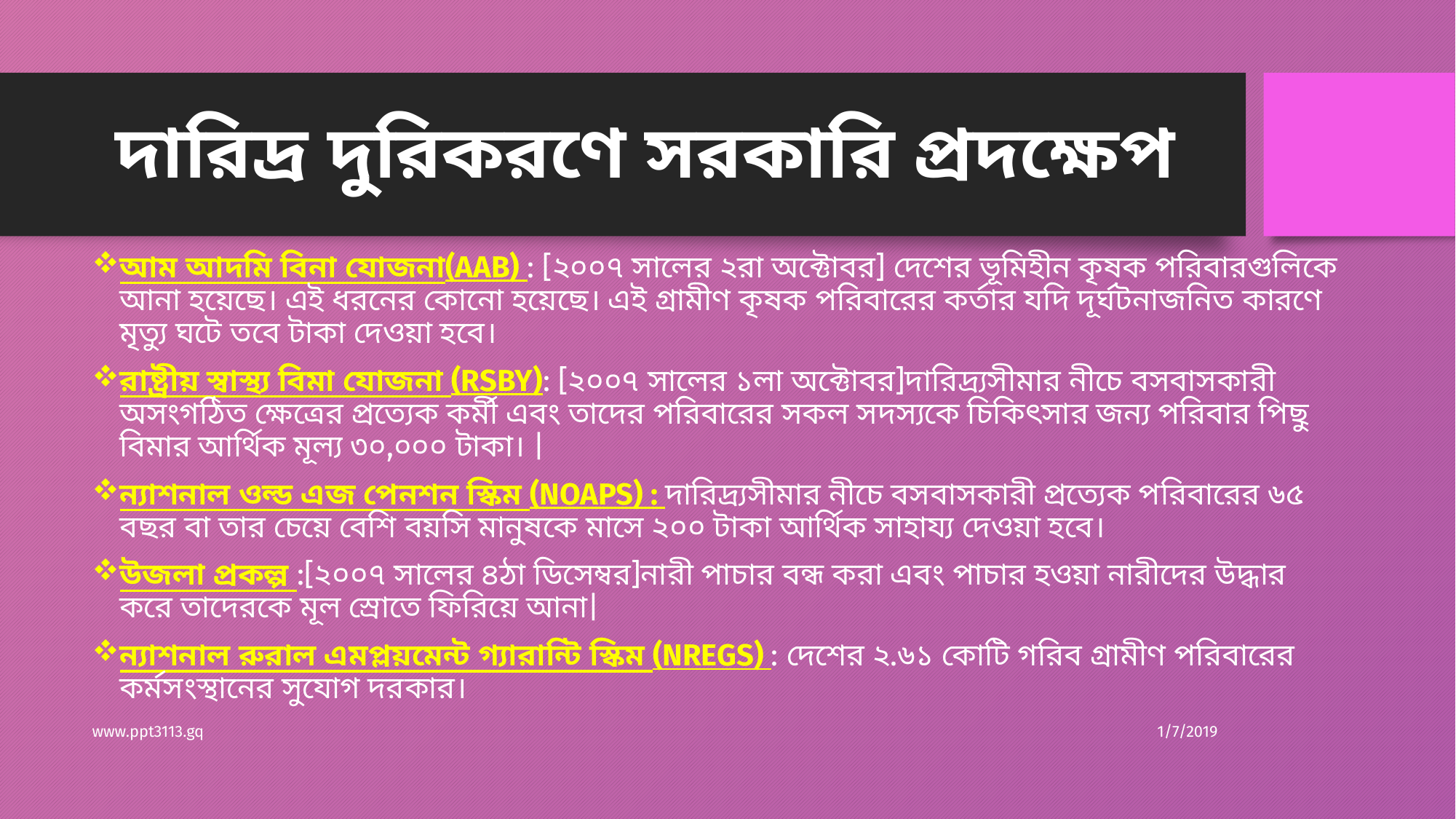

# দারিদ্র দুরিকরণে সরকারি প্রদক্ষেপ
আম আদমি বিনা যোজনা(AAB) : [২০০৭ সালের ২রা অক্টোবর] দেশের ভূমিহীন কৃষক পরিবারগুলিকে আনা হয়েছে। এই ধরনের কোনো হয়েছে। এই গ্রামীণ কৃষক পরিবারের কর্তার যদি দূৰ্ঘটনাজনিত কারণে মৃত্যু ঘটে তবে টাকা দেওয়া হবে।
রাষ্ট্রীয় স্বাস্থ্য বিমা যোজনা (RSBY): [২০০৭ সালের ১লা অক্টোবর]দারিদ্র্যসীমার নীচে বসবাসকারী অসংগঠিত ক্ষেত্রের প্রত্যেক কর্মী এবং তাদের পরিবারের সকল সদস্যকে চিকিৎসার জন্য পরিবার পিছু বিমার আর্থিক মূল্য ৩০,০০০ টাকা। |
ন্যাশনাল ওল্ড এজ পেনশন স্কিম (NOAPS) : দারিদ্র্যসীমার নীচে বসবাসকারী প্রত্যেক পরিবারের ৬৫ বছর বা তার চেয়ে বেশি বয়সি মানুষকে মাসে ২০০ টাকা আর্থিক সাহায্য দেওয়া হবে।
উজলা প্রকল্প :[২০০৭ সালের ৪ঠা ডিসেম্বর]নারী পাচার বন্ধ করা এবং পাচার হওয়া নারীদের উদ্ধার করে তাদেরকে মূল স্রোতে ফিরিয়ে আনা|
ন্যাশনাল রুরাল এমপ্লয়মেন্ট গ্যারান্টি স্কিম (NREGS) : দেশের ২.৬১ কোটি গরিব গ্রামীণ পরিবারের কর্মসংস্থানের সুযোগ দরকার।
1/7/2019
www.ppt3113.gq